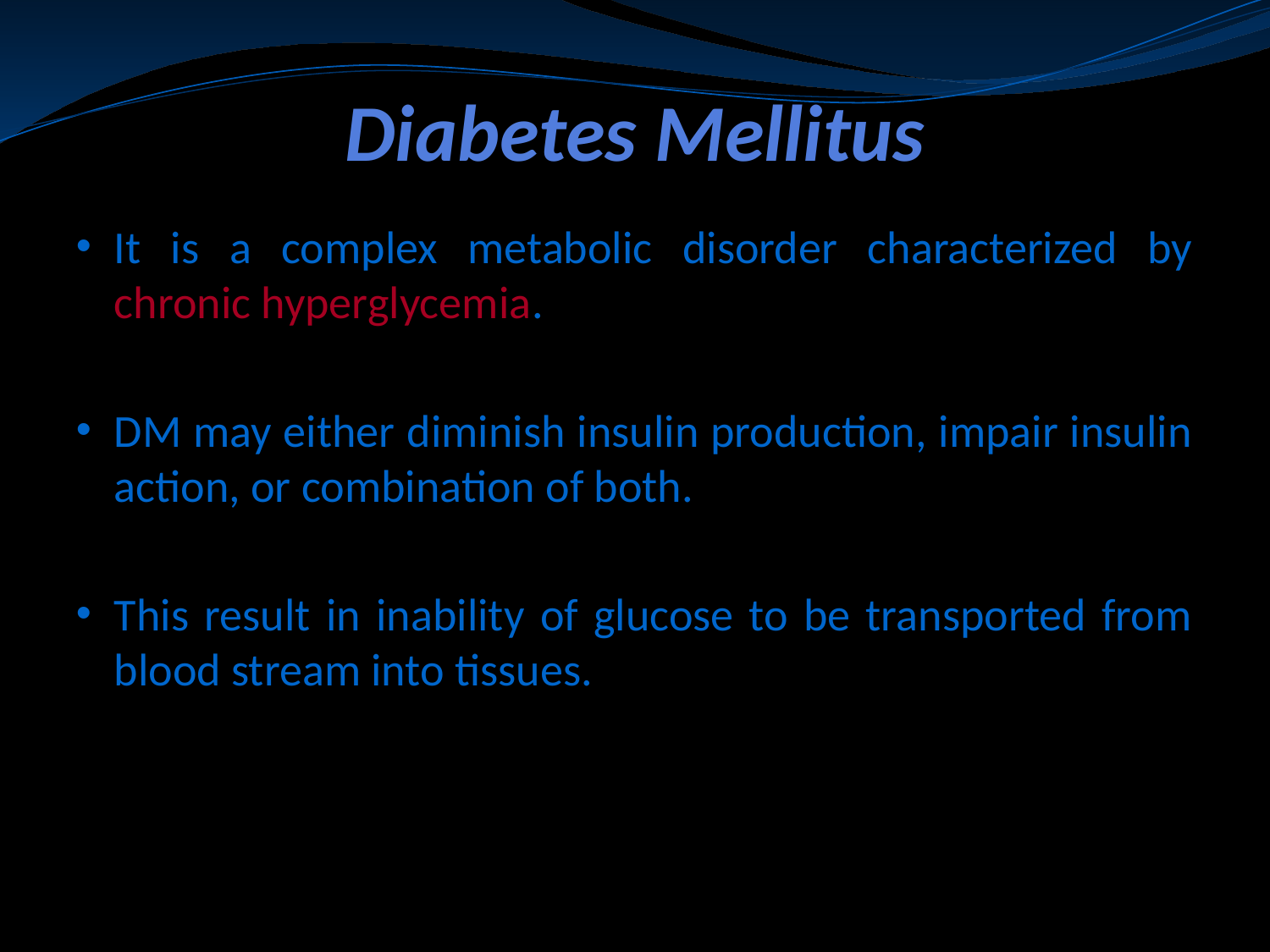

# Diabetes Mellitus
It is a complex metabolic disorder characterized by chronic hyperglycemia.

DM may either diminish insulin production, impair insulin action, or combination of both.

This result in inability of glucose to be transported from blood stream into tissues.